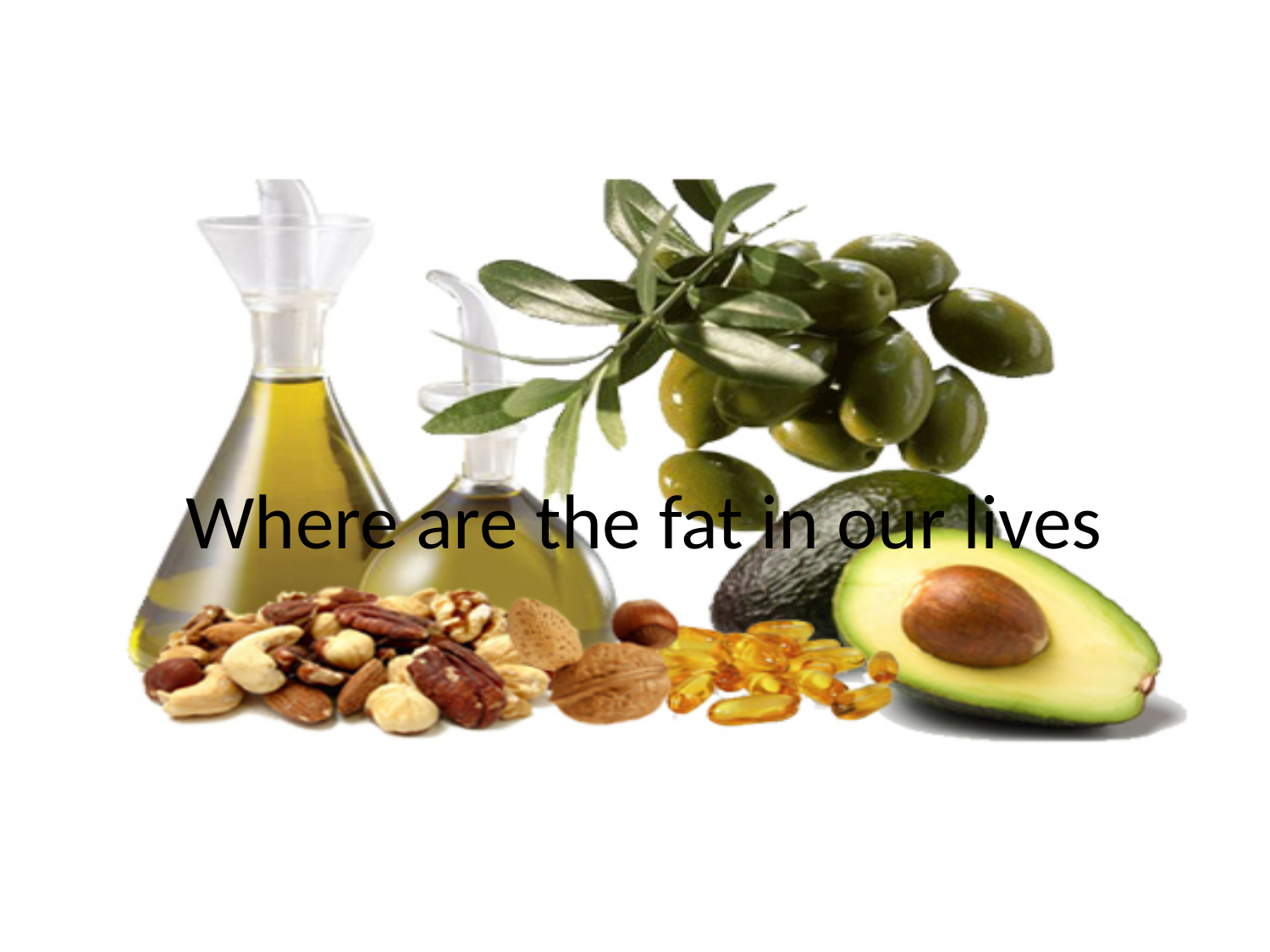

# Where are the fat in our lives